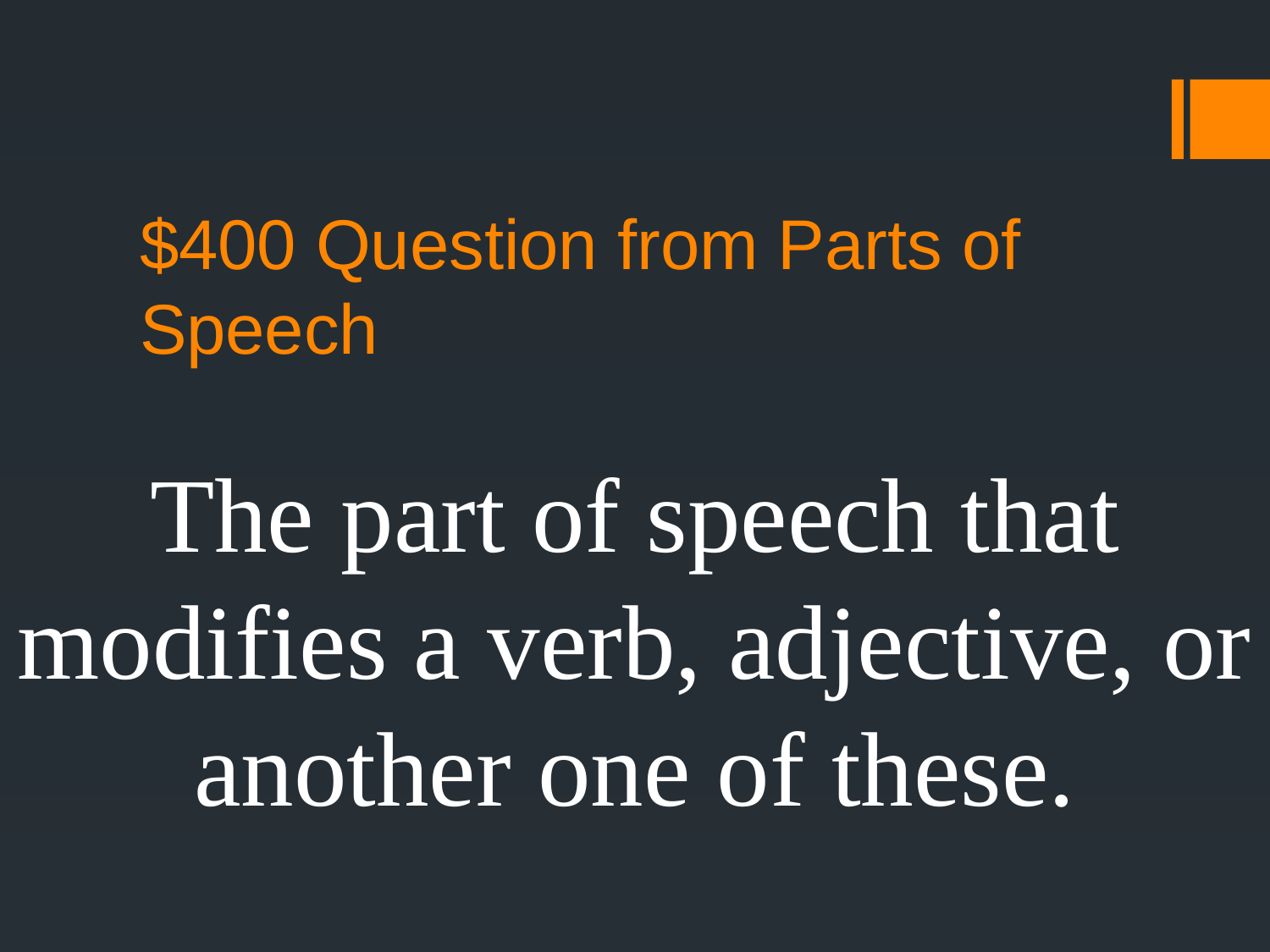

# $400 Question from Parts of Speech
The part of speech that modifies a verb, adjective, or another one of these.